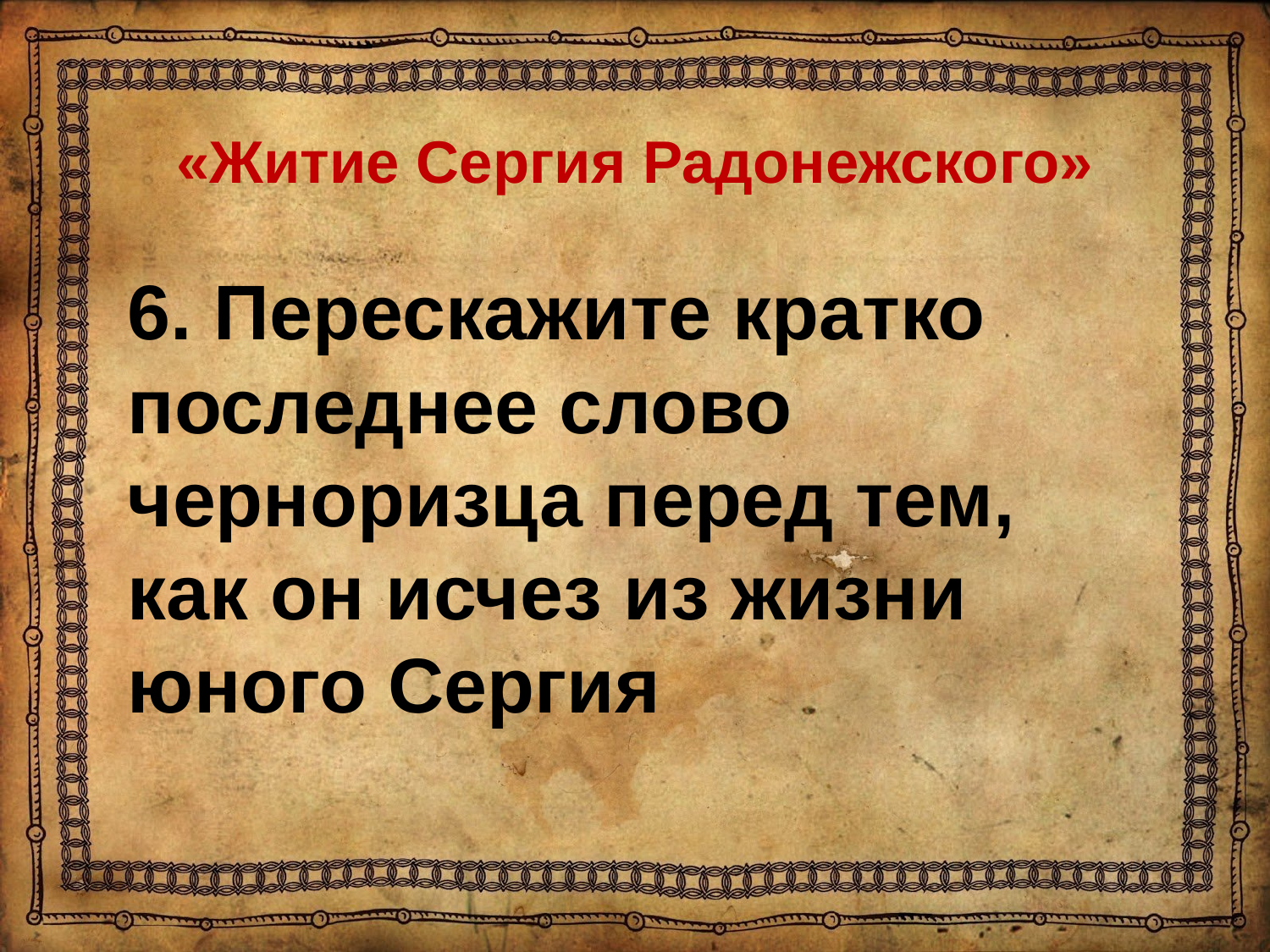

# «Житие Сергия Радонежского»
6. Перескажите кратко последнее слово черноризца перед тем, как он исчез из жизни юного Сергия